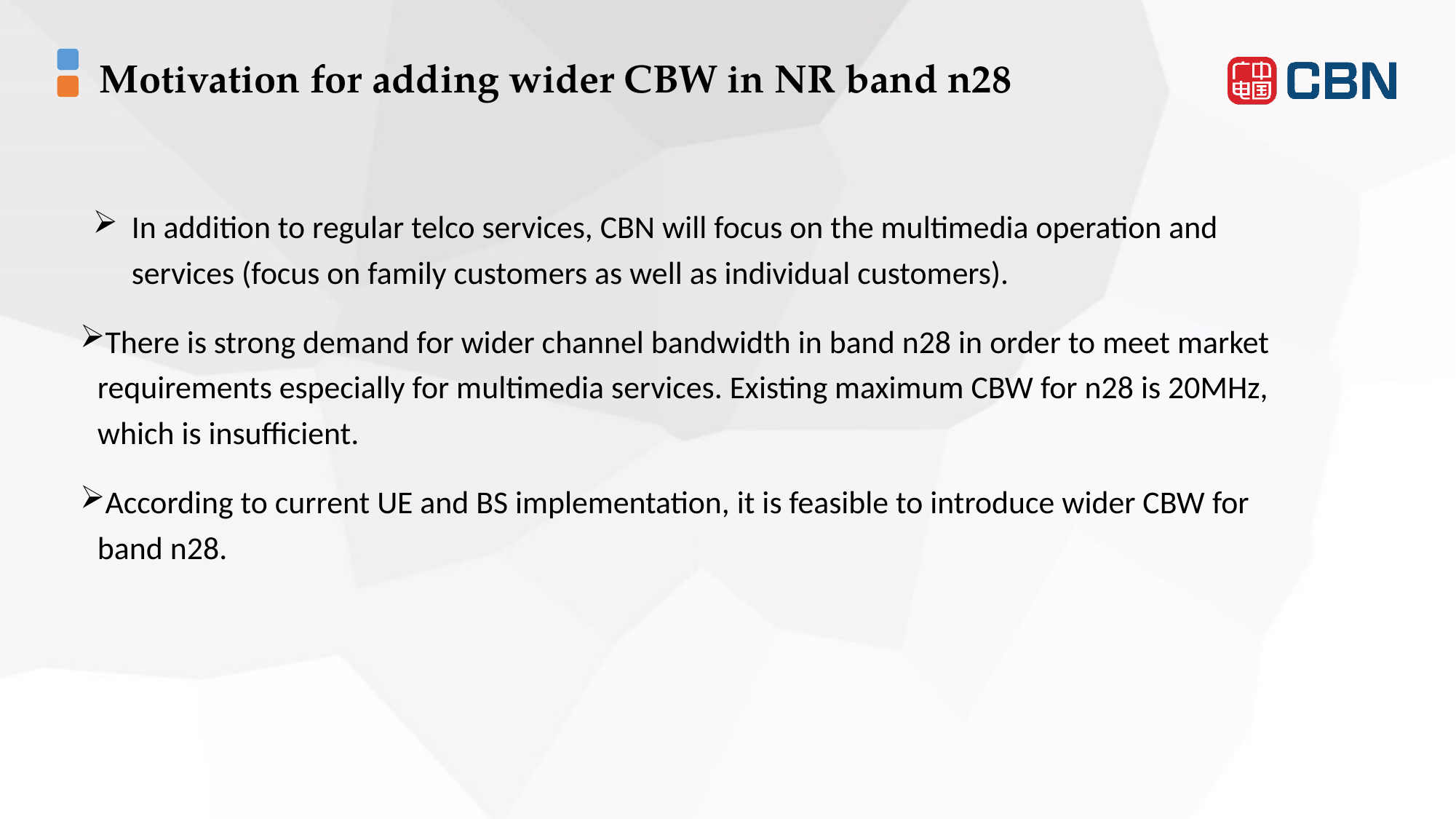

Motivation for adding wider CBW in NR band n28

In addition to regular telco services, CBN will focus on the multimedia operation and services (focus on family customers as well as individual customers).

There is strong demand for wider channel bandwidth in band n28 in order to meet market requirements especially for multimedia services. Existing maximum CBW for n28 is 20MHz, which is insufficient.

According to current UE and BS implementation, it is feasible to introduce wider CBW for band n28.